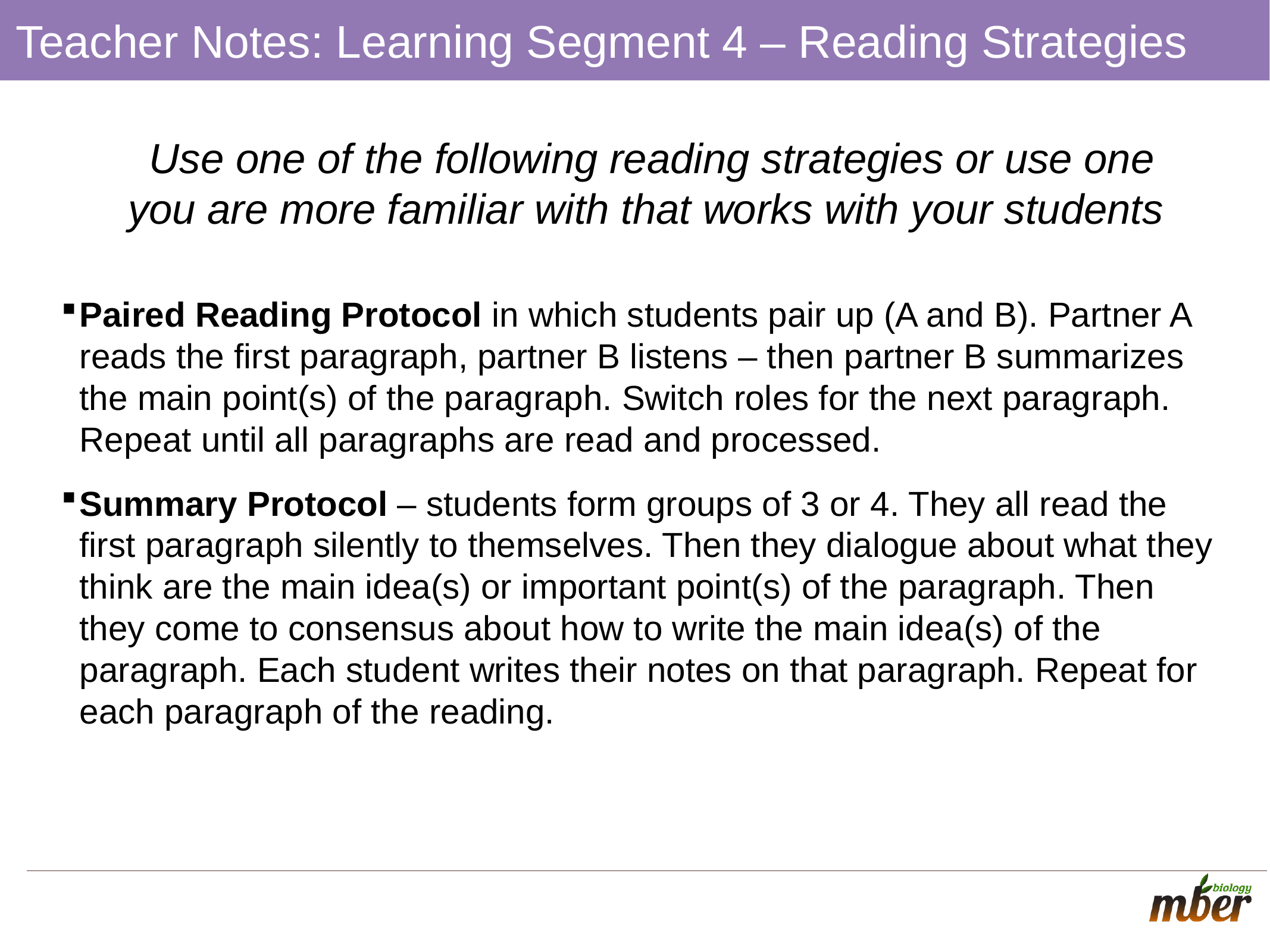

# Teacher Notes: Learning Segment 4 – Reading Strategies
Use one of the following reading strategies or use one you are more familiar with that works with your students
Paired Reading Protocol in which students pair up (A and B). Partner A reads the first paragraph, partner B listens – then partner B summarizes the main point(s) of the paragraph. Switch roles for the next paragraph. Repeat until all paragraphs are read and processed.
Summary Protocol – students form groups of 3 or 4. They all read the first paragraph silently to themselves. Then they dialogue about what they think are the main idea(s) or important point(s) of the paragraph. Then they come to consensus about how to write the main idea(s) of the paragraph. Each student writes their notes on that paragraph. Repeat for each paragraph of the reading.